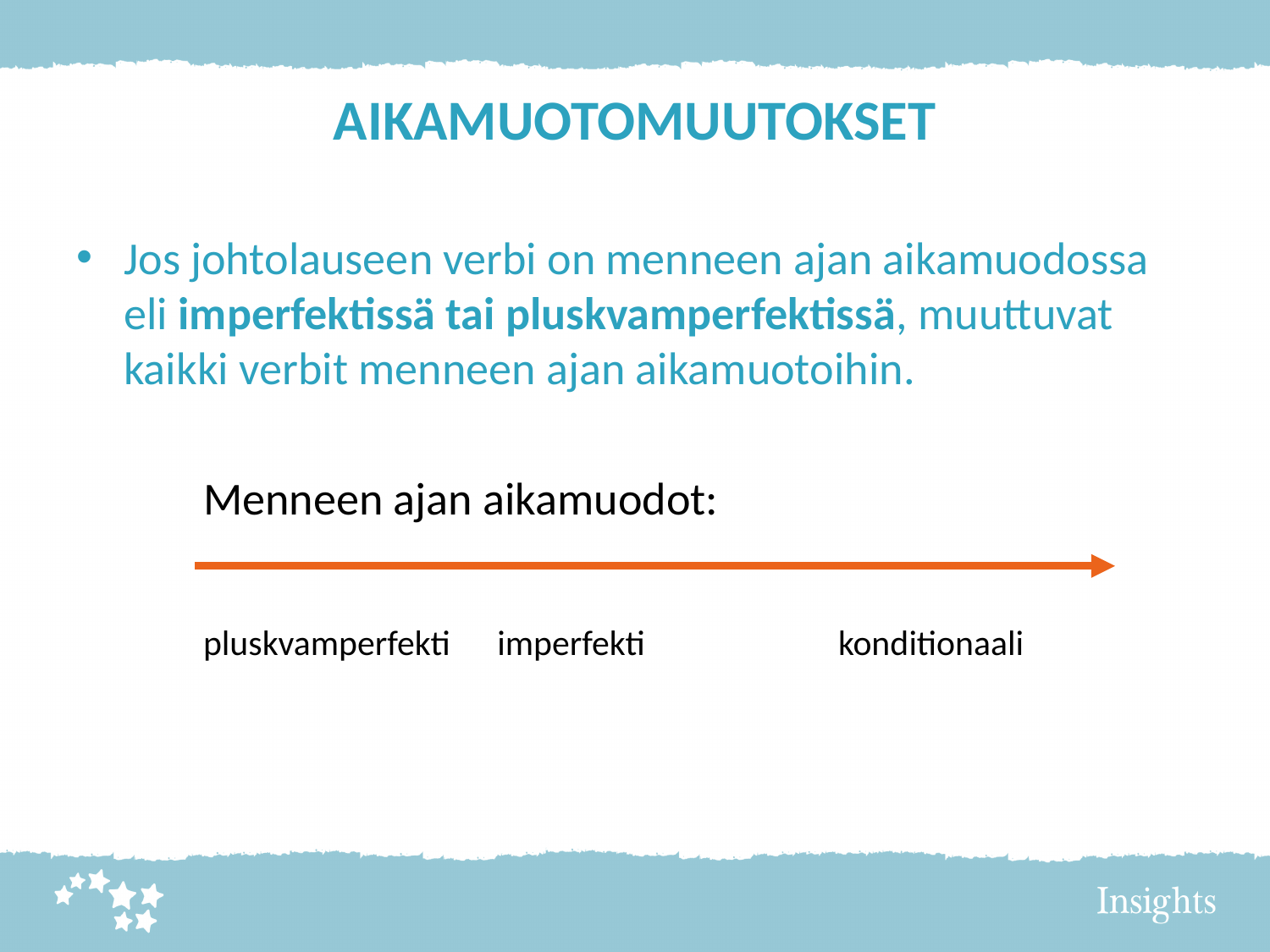

# AIKAMUOTOMUUTOKSET
Jos johtolauseen verbi on menneen ajan aikamuodossa eli imperfektissä tai pluskvamperfektissä, muuttuvat kaikki verbit menneen ajan aikamuotoihin.

	Menneen ajan aikamuodot:

	pluskvamperfekti	     imperfekti		konditionaali